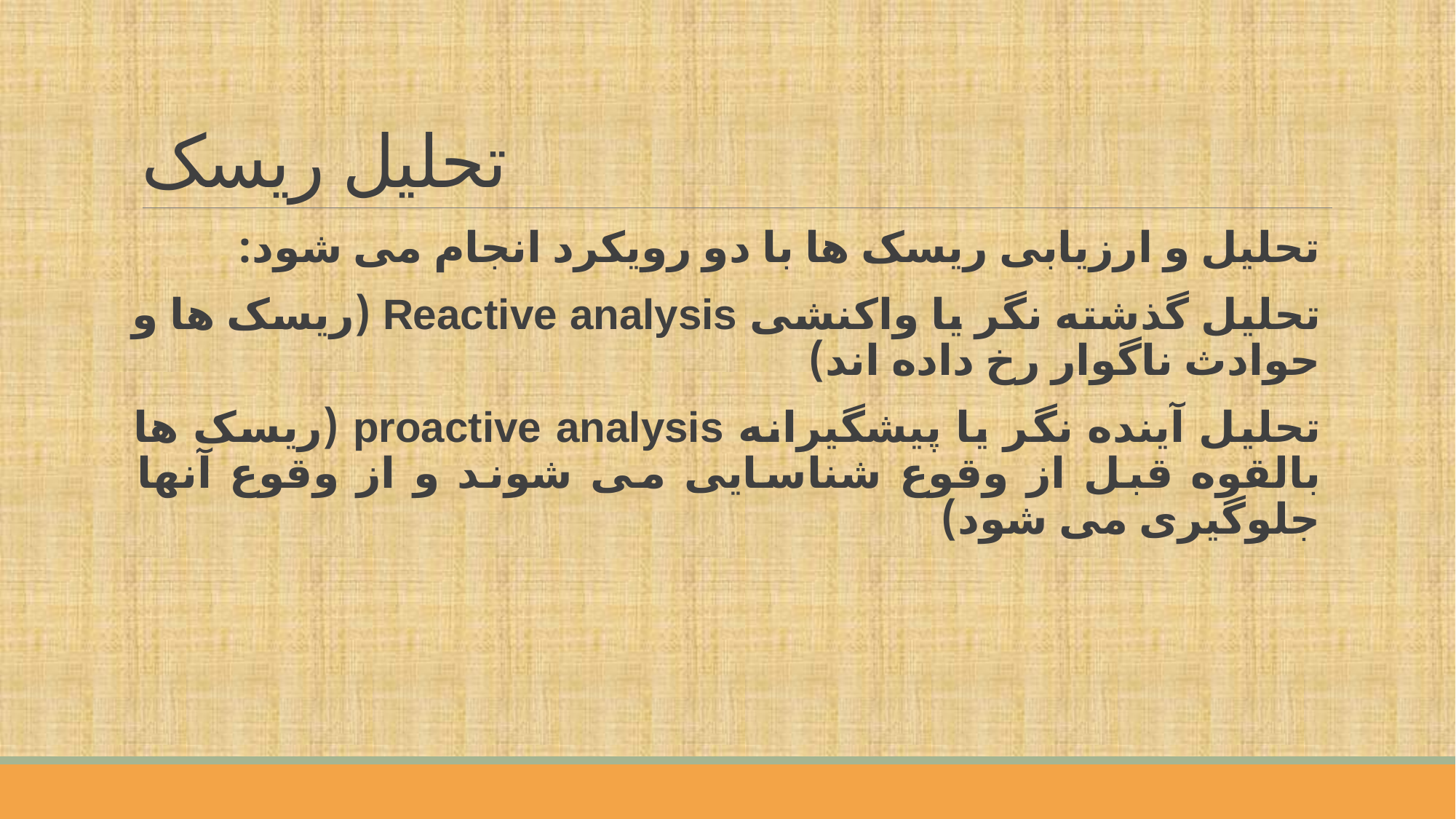

# تحلیل ریسک
تحلیل و ارزیابی ریسک ها با دو رویکرد انجام می شود:
تحلیل گذشته نگر یا واکنشی Reactive analysis (ریسک ها و حوادث ناگوار رخ داده اند)
تحلیل آینده نگر یا پیشگیرانه proactive analysis (ریسک ها بالقوه قبل از وقوع شناسایی می شوند و از وقوع آنها جلوگیری می شود)